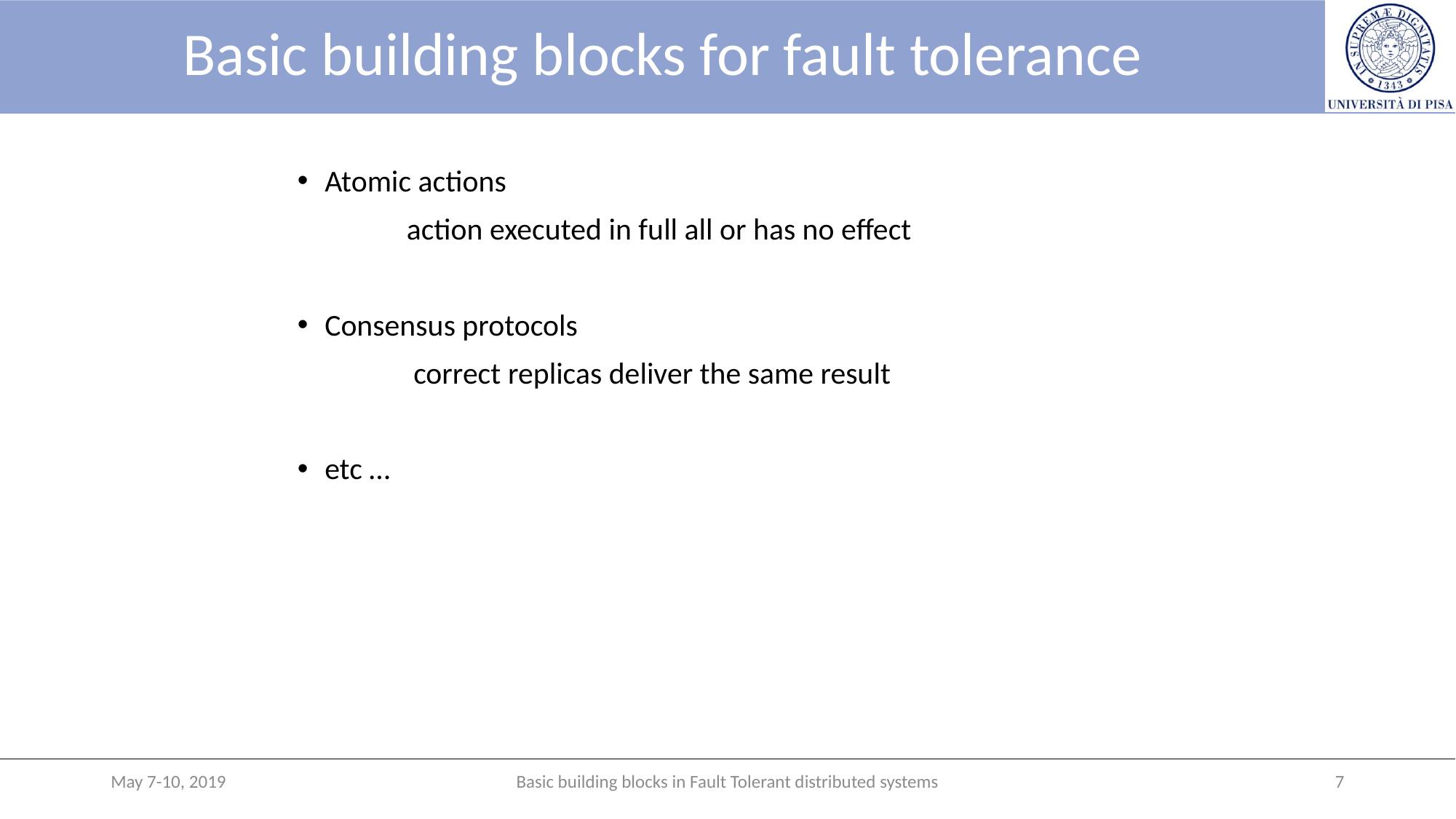

# Basic building blocks for fault tolerance
Atomic actions
	action executed in full all or has no effect

Consensus protocols
	 correct replicas deliver the same result

etc …
May 7-10, 2019
Basic building blocks in Fault Tolerant distributed systems
7